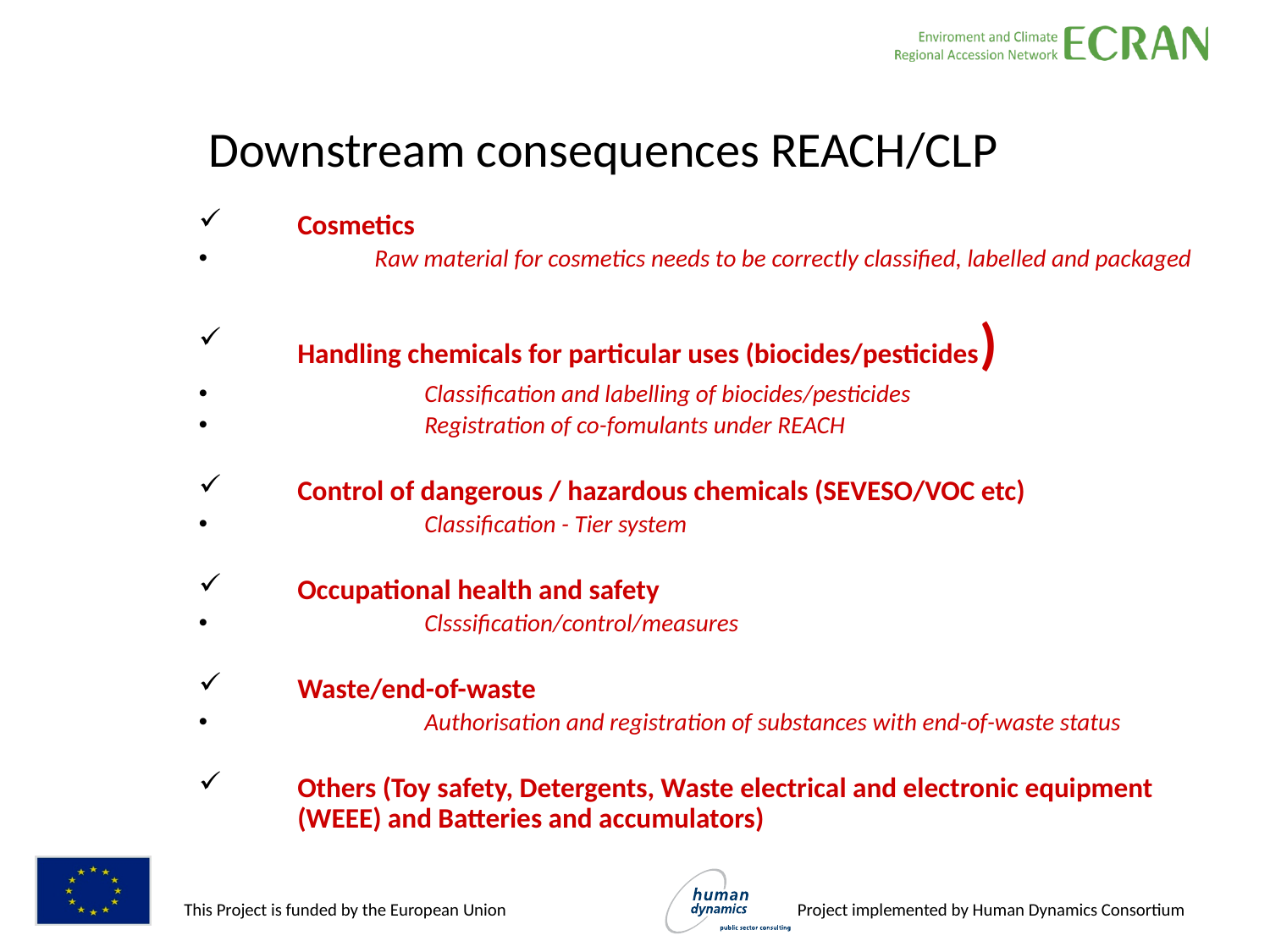

Downstream consequences REACH/CLP
Cosmetics
              Raw material for cosmetics needs to be correctly classified, labelled and packaged

Handling chemicals for particular uses (biocides/pesticides)
	Classification and labelling of biocides/pesticides
	Registration of co-fomulants under REACH

Control of dangerous / hazardous chemicals (SEVESO/VOC etc)
	Classification - Tier system

Occupational health and safety
	Clsssification/control/measures

Waste/end-of-waste
	Authorisation and registration of substances with end-of-waste status

Others (Toy safety, Detergents, Waste electrical and electronic equipment (WEEE) and Batteries and accumulators)